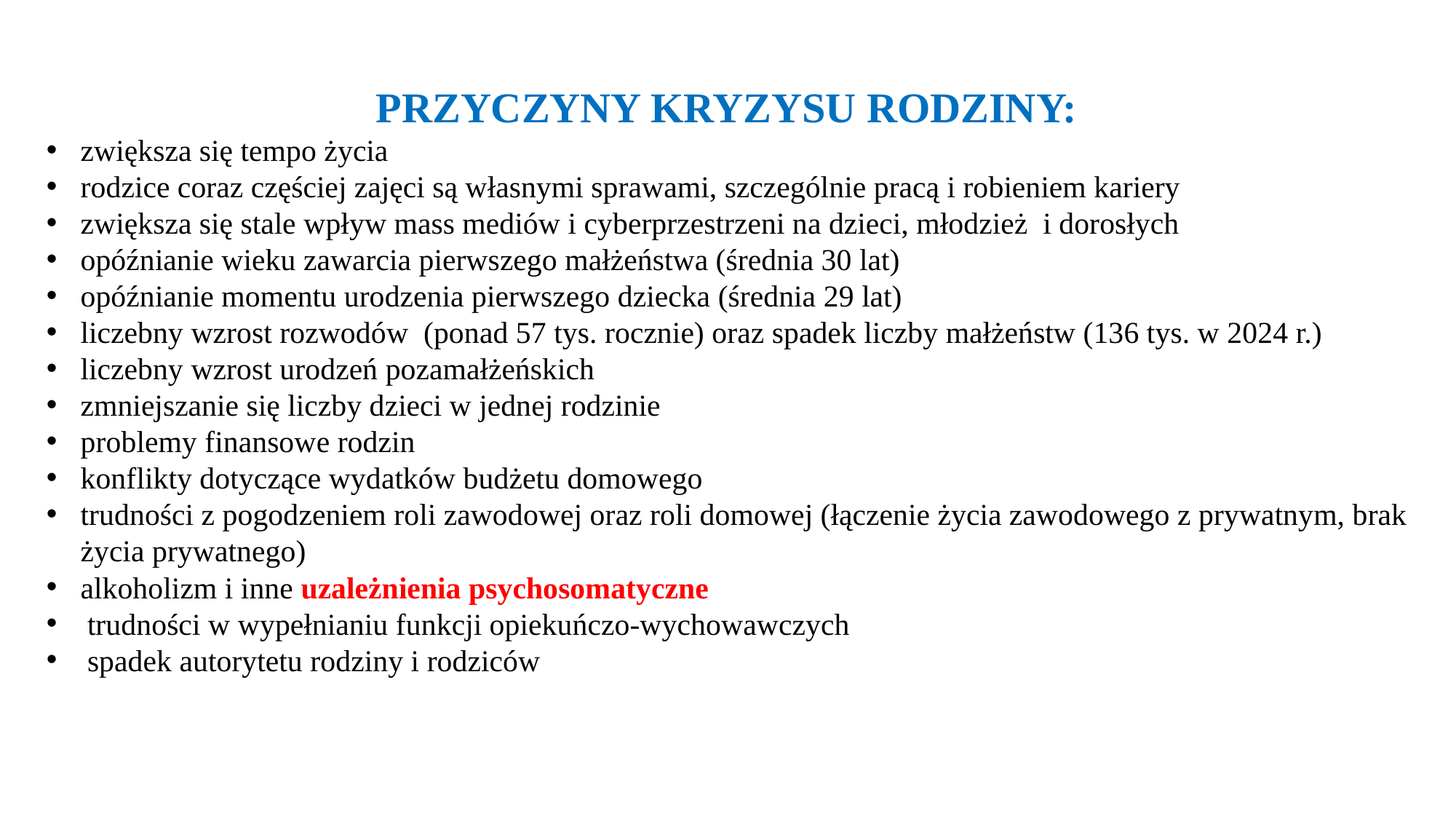

PRZYCZYNY KRYZYSU RODZINY:
zwiększa się tempo życia
rodzice coraz częściej zajęci są własnymi sprawami, szczególnie pracą i robieniem kariery
zwiększa się stale wpływ mass mediów i cyberprzestrzeni na dzieci, młodzież  i dorosłych
opóźnianie wieku zawarcia pierwszego małżeństwa (średnia 30 lat)
opóźnianie momentu urodzenia pierwszego dziecka (średnia 29 lat)
liczebny wzrost rozwodów  (ponad 57 tys. rocznie) oraz spadek liczby małżeństw (136 tys. w 2024 r.)
liczebny wzrost urodzeń pozamałżeńskich
zmniejszanie się liczby dzieci w jednej rodzinie
problemy finansowe rodzin
konflikty dotyczące wydatków budżetu domowego
trudności z pogodzeniem roli zawodowej oraz roli domowej (łączenie życia zawodowego z prywatnym, brak życia prywatnego)
alkoholizm i inne uzależnienia psychosomatyczne
trudności w wypełnianiu funkcji opiekuńczo-wychowawczych
spadek autorytetu rodziny i rodziców